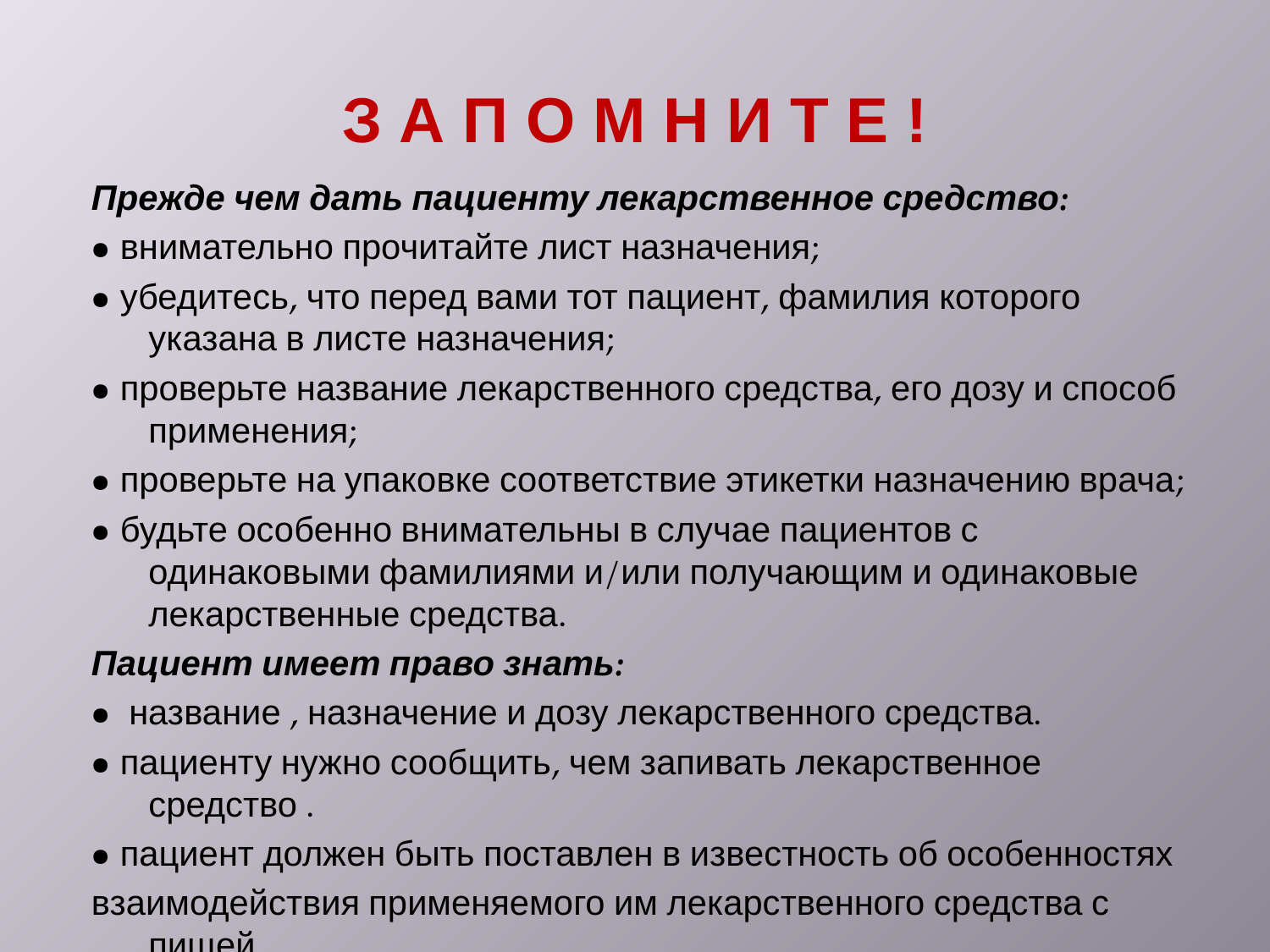

# З а п о м н и т е !
Прежде чем дать пациенту лекарственное средство:
• внимательно прочитайте лист назначения;
• убедитесь, что перед вами тот пациент, фамилия которого указана в листе назначения;
• проверьте название лекарственного средства, его дозу и способ применения;
• проверьте на упаковке соответствие этикетки назначению врача;
• будьте особенно внимательны в случае пациентов с одинаковыми фамилиями и/или получающим и одинаковые лекарственные средства.
Пациент имеет право знать:
•  название , назначение и дозу лекарственного средства.
• пациенту нужно сообщить, чем запивать лекарственное средство .
• пациент должен быть поставлен в известность об особенностях
взаимодействия применяемого им лекарственного средства с пищей.